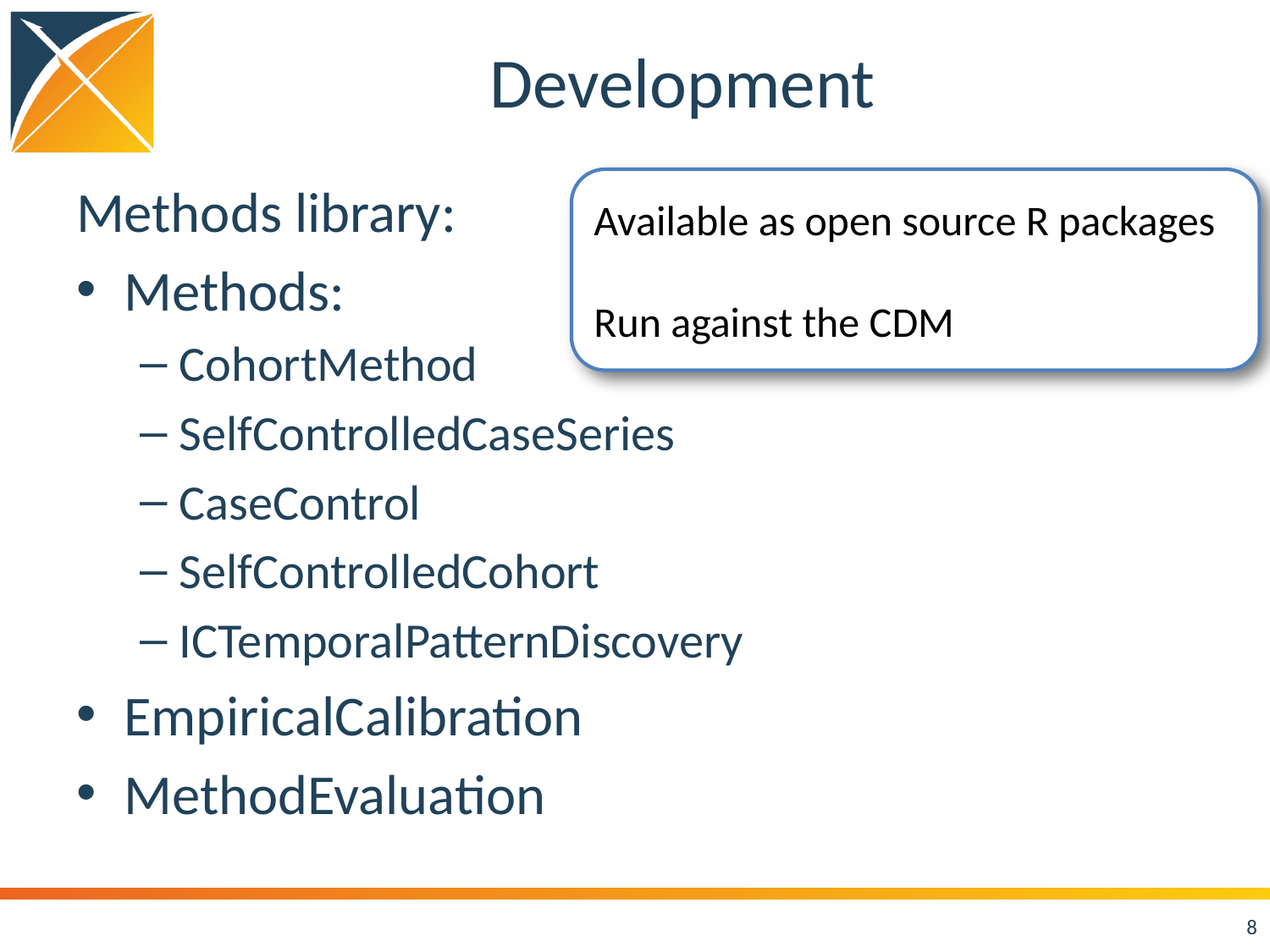

# Development
Methods library:
Methods:
CohortMethod
SelfControlledCaseSeries
CaseControl
SelfControlledCohort
ICTemporalPatternDiscovery
EmpiricalCalibration
MethodEvaluation
Available as open source R packages

Run against the CDM
8